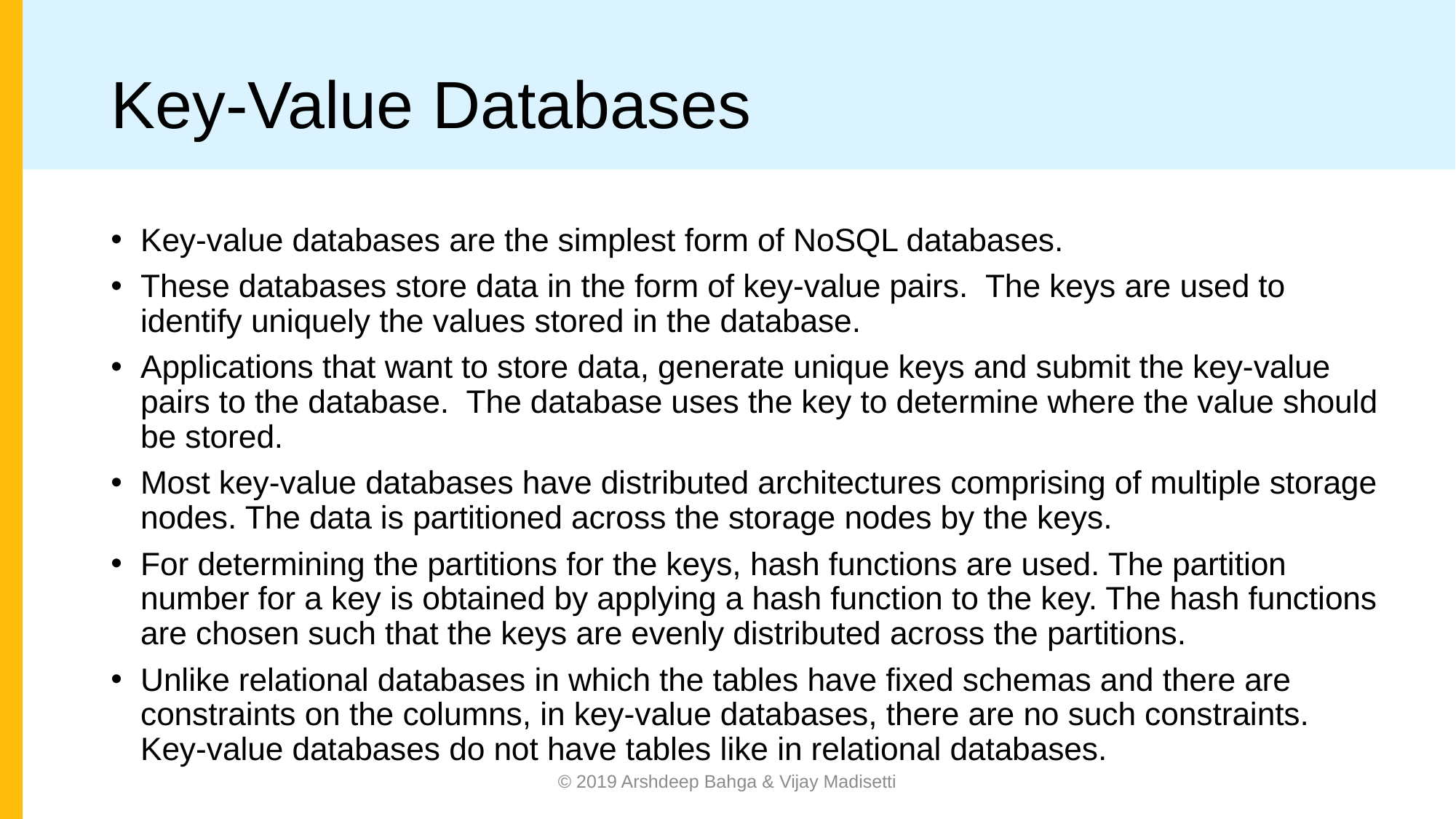

# Key-Value Databases
Key-value databases are the simplest form of NoSQL databases.
These databases store data in the form of key-value pairs.  The keys are used to identify uniquely the values stored in the database.
Applications that want to store data, generate unique keys and submit the key-value pairs to the database.  The database uses the key to determine where the value should be stored.
Most key-value databases have distributed architectures comprising of multiple storage nodes. The data is partitioned across the storage nodes by the keys.
For determining the partitions for the keys, hash functions are used. The partition number for a key is obtained by applying a hash function to the key. The hash functions are chosen such that the keys are evenly distributed across the partitions.
Unlike relational databases in which the tables have ﬁxed schemas and there are constraints on the columns, in key-value databases, there are no such constraints. Key-value databases do not have tables like in relational databases.
© 2019 Arshdeep Bahga & Vijay Madisetti